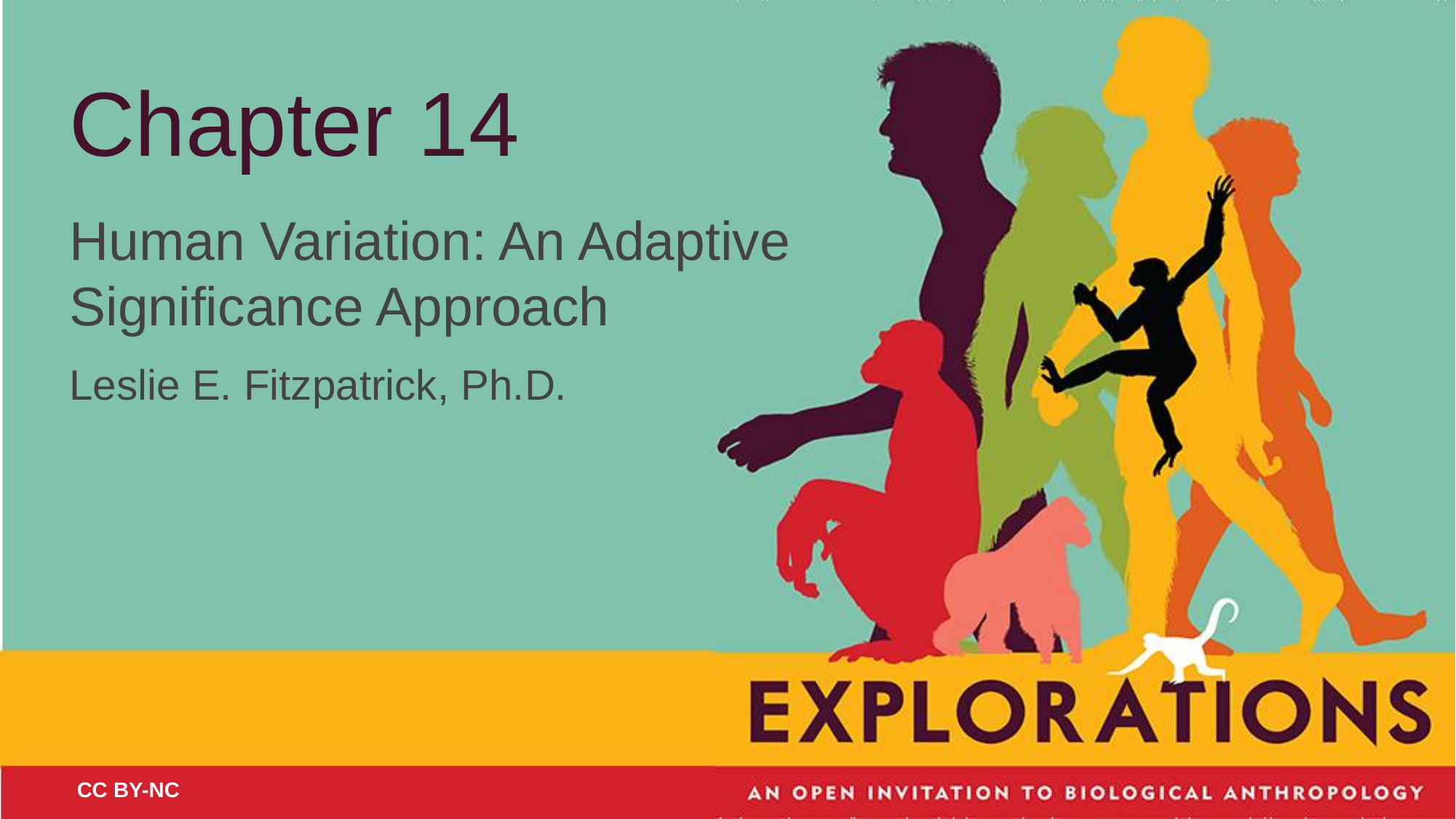

Chapter 14
Human Variation: An Adaptive Significance Approach
Leslie E. Fitzpatrick, Ph.D.
CC BY-NC